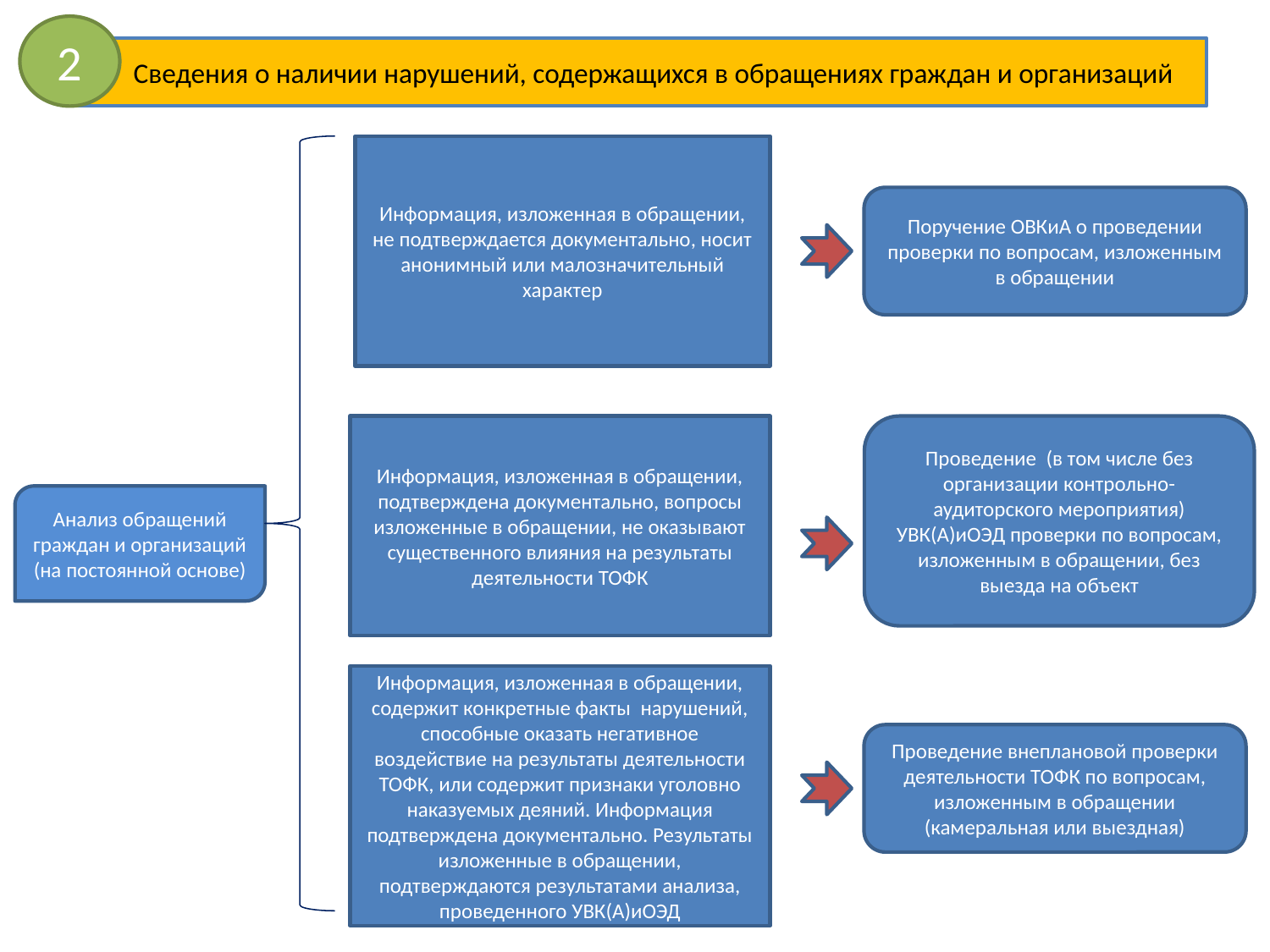

2
# Сведения о наличии нарушений, содержащихся в обращениях граждан и организаций

Информация, изложенная в обращении, не подтверждается документально, носит анонимный или малозначительный характер
Поручение ОВКиА о проведении проверки по вопросам, изложенным в обращении

Информация, изложенная в обращении, подтверждена документально, вопросы изложенные в обращении, не оказывают существенного влияния на результаты деятельности ТОФК
Проведение  (в том числе без организации контрольно-аудиторского мероприятия) УВК(А)иОЭД проверки по вопросам, изложенным в обращении, без выезда на объект
Анализ обращений граждан и организаций
(на постоянной основе)

Информация, изложенная в обращении, содержит конкретные факты  нарушений, способные оказать негативное воздействие на результаты деятельности ТОФК, или содержит признаки уголовно наказуемых деяний. Информация подтверждена документально. Результаты изложенные в обращении, подтверждаются результатами анализа, проведенного УВК(А)иОЭД
Проведение внеплановой проверки деятельности ТОФК по вопросам, изложенным в обращении (камеральная или выездная)